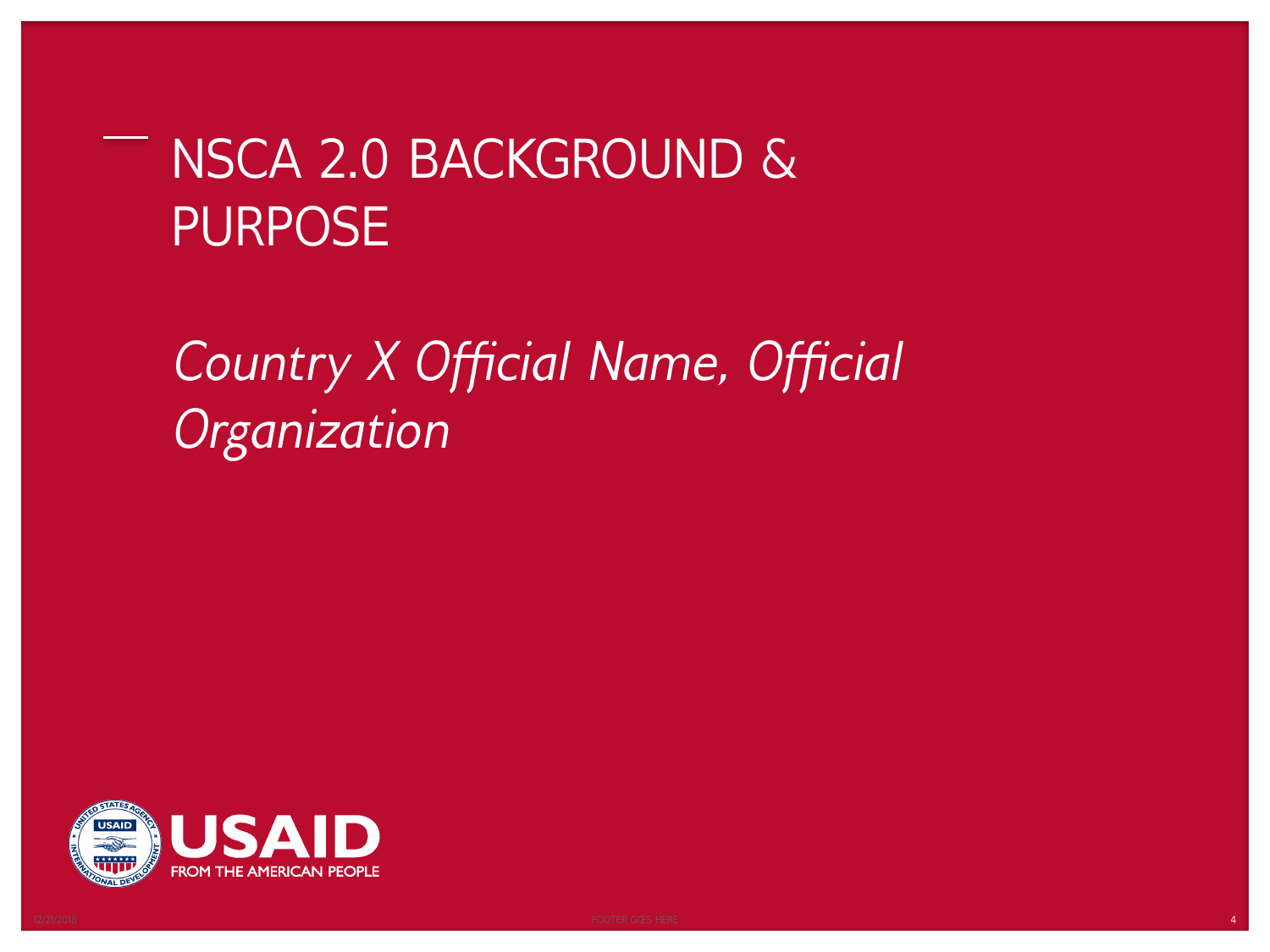

# NSCA 2.0 BACKGROUND & PURPOSE Country X Official Name, Official Organization
12/21/2018
FOOTER GOES HERE
4